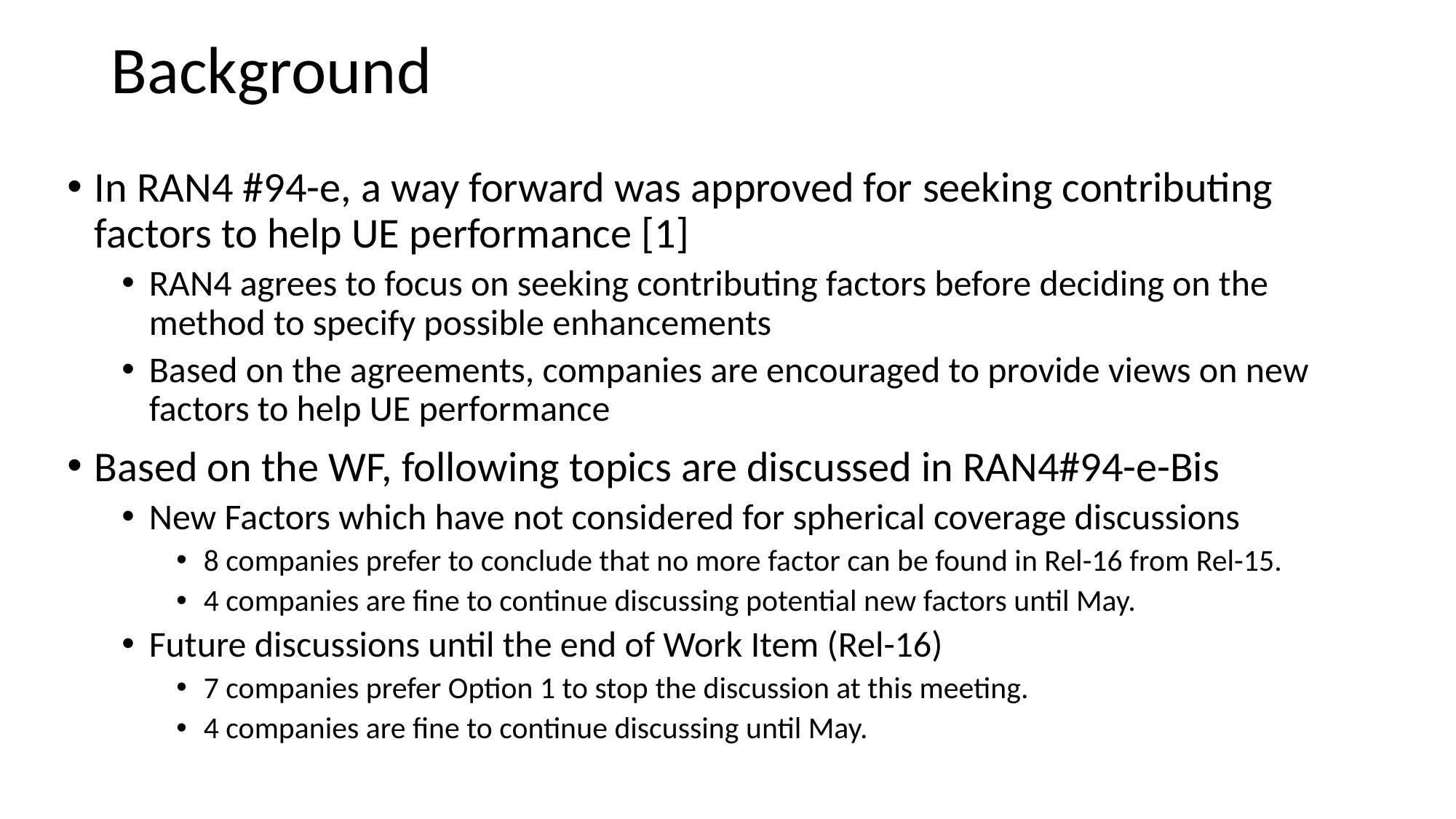

Background
In RAN4 #94-e, a way forward was approved for seeking contributing factors to help UE performance [1]
RAN4 agrees to focus on seeking contributing factors before deciding on the method to specify possible enhancements
Based on the agreements, companies are encouraged to provide views on new factors to help UE performance
Based on the WF, following topics are discussed in RAN4#94-e-Bis
New Factors which have not considered for spherical coverage discussions
8 companies prefer to conclude that no more factor can be found in Rel-16 from Rel-15.
4 companies are fine to continue discussing potential new factors until May.
Future discussions until the end of Work Item (Rel-16)
7 companies prefer Option 1 to stop the discussion at this meeting.
4 companies are fine to continue discussing until May.